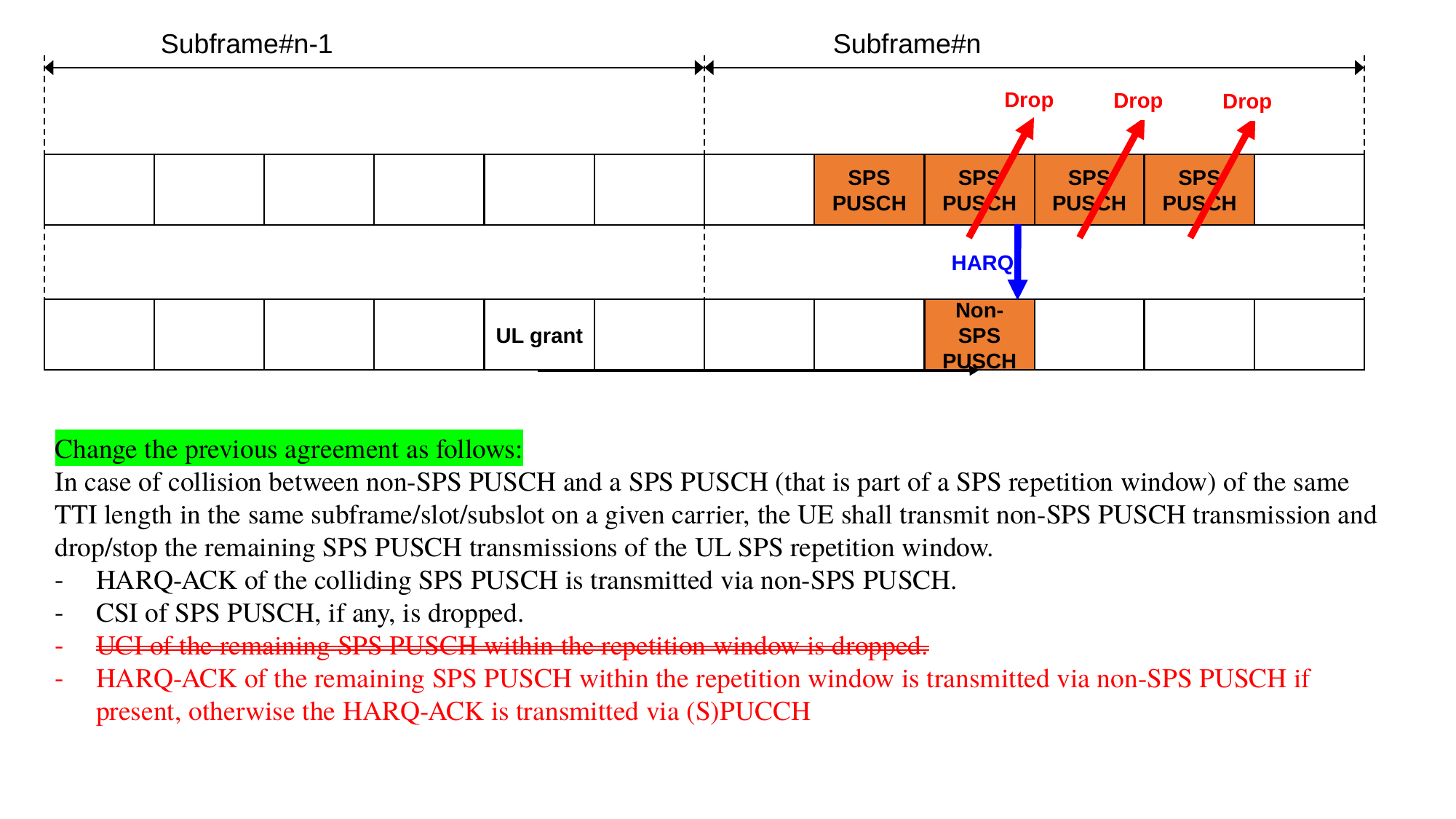

Subframe#n-1
Subframe#n
Drop
Drop
Drop

SPS PUSCH
SPS PUSCH
SPS PUSCH
SPS PUSCH

HARQ

UL grant

Non-SPS PUSCH

Change the previous agreement as follows:
In case of collision between non-SPS PUSCH and a SPS PUSCH (that is part of a SPS repetition window) of the same TTI length in the same subframe/slot/subslot on a given carrier, the UE shall transmit non-SPS PUSCH transmission and drop/stop the remaining SPS PUSCH transmissions of the UL SPS repetition window.
HARQ-ACK of the colliding SPS PUSCH is transmitted via non-SPS PUSCH.
CSI of SPS PUSCH, if any, is dropped.
UCI of the remaining SPS PUSCH within the repetition window is dropped.
HARQ-ACK of the remaining SPS PUSCH within the repetition window is transmitted via non-SPS PUSCH if present, otherwise the HARQ-ACK is transmitted via (S)PUCCH